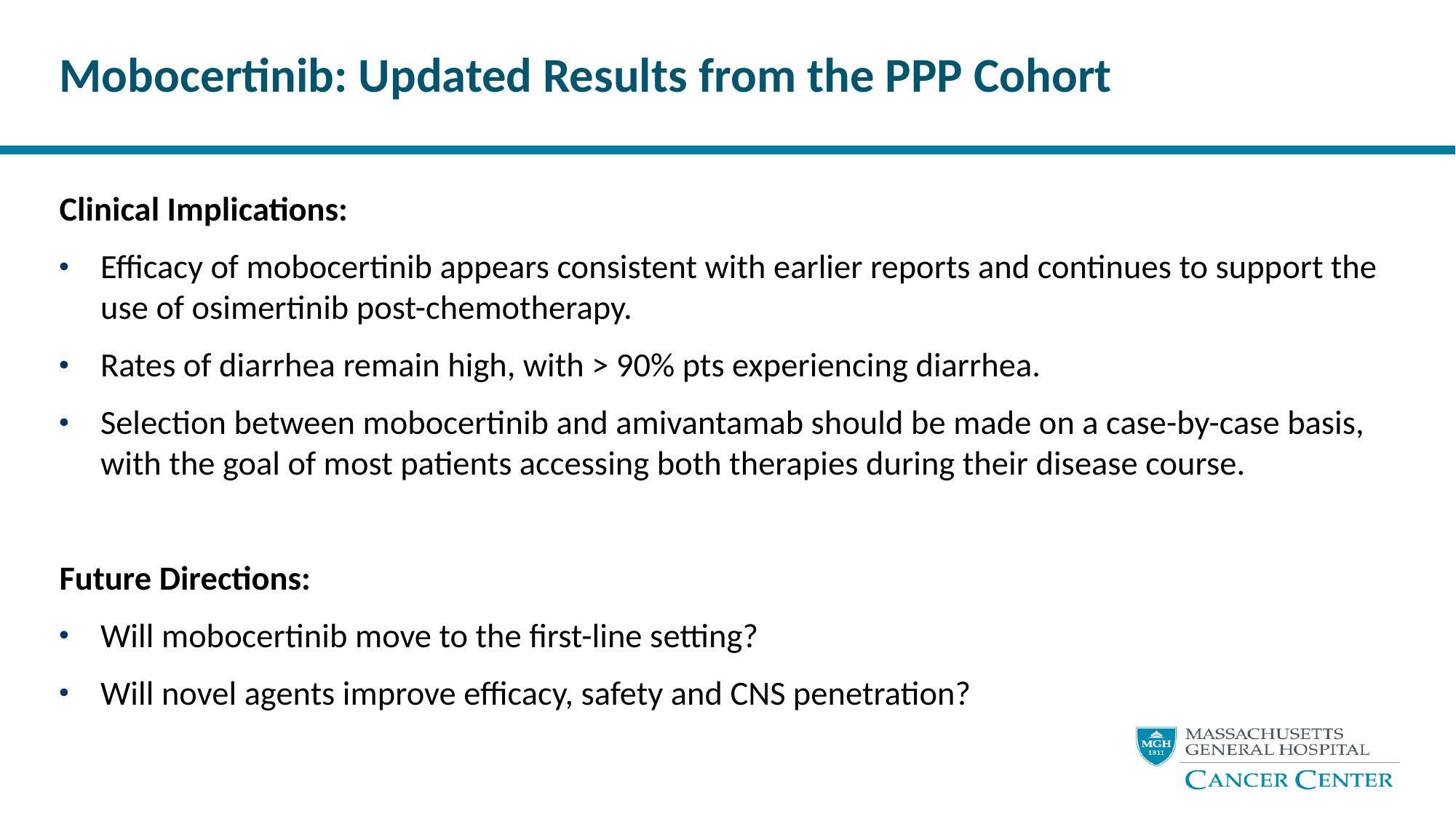

# Mobocertinib: Updated Results from the PPP Cohort
Clinical Implications:
Efficacy of mobocertinib appears consistent with earlier reports and continues to support the use of osimertinib post-chemotherapy.
Rates of diarrhea remain high, with > 90% pts experiencing diarrhea.
Selection between mobocertinib and amivantamab should be made on a case-by-case basis, with the goal of most patients accessing both therapies during their disease course.

Future Directions:
Will mobocertinib move to the first-line setting?
Will novel agents improve efficacy, safety and CNS penetration?